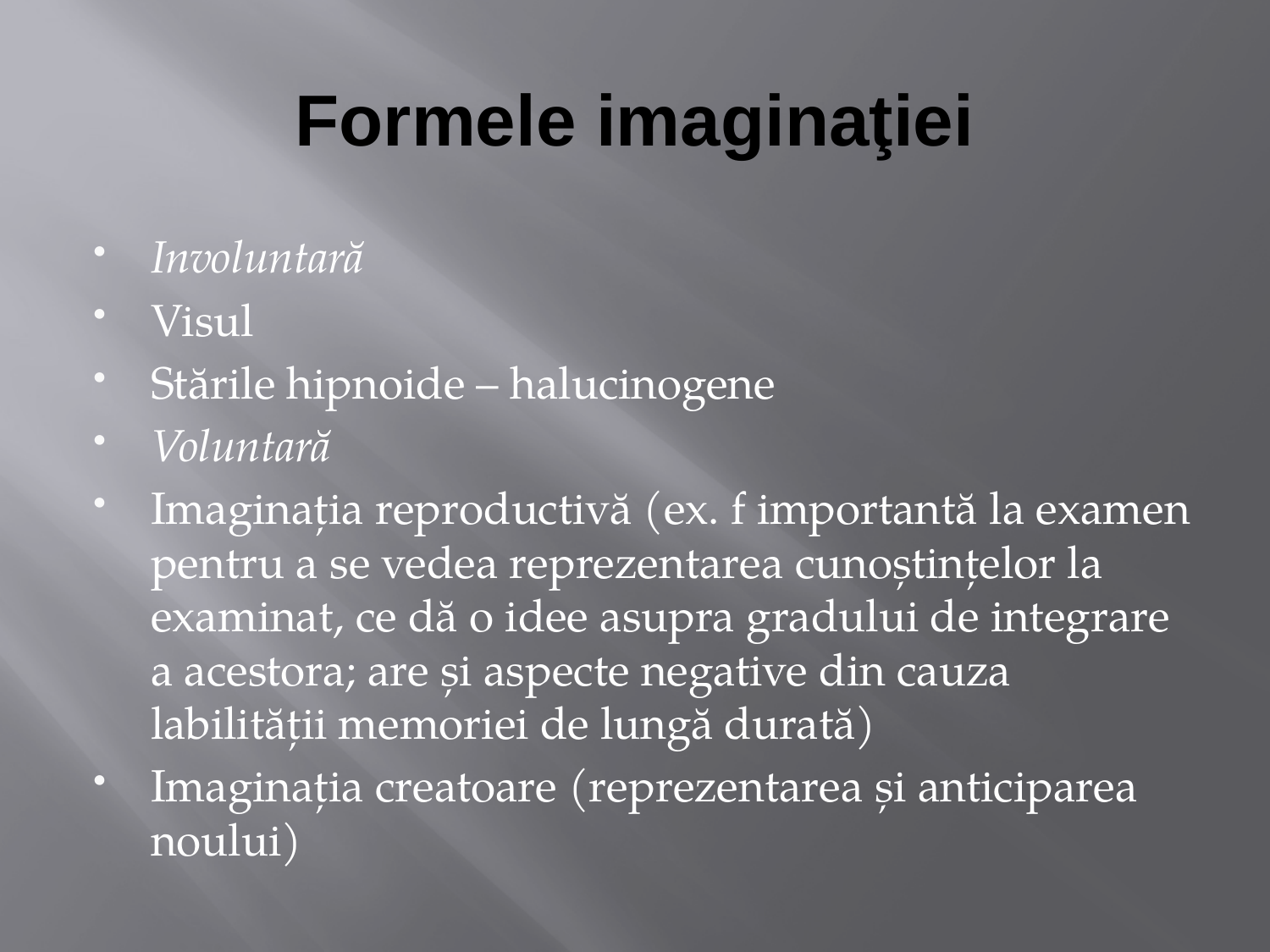

# Formele imaginaţiei
Involuntară
Visul
Stările hipnoide – halucinogene
Voluntară
Imaginaţia reproductivă (ex. f importantă la examen pentru a se vedea reprezentarea cunoştinţelor la examinat, ce dă o idee asupra gradului de integrare a acestora; are şi aspecte negative din cauza labilităţii memoriei de lungă durată)
Imaginaţia creatoare (reprezentarea şi anticiparea noului)